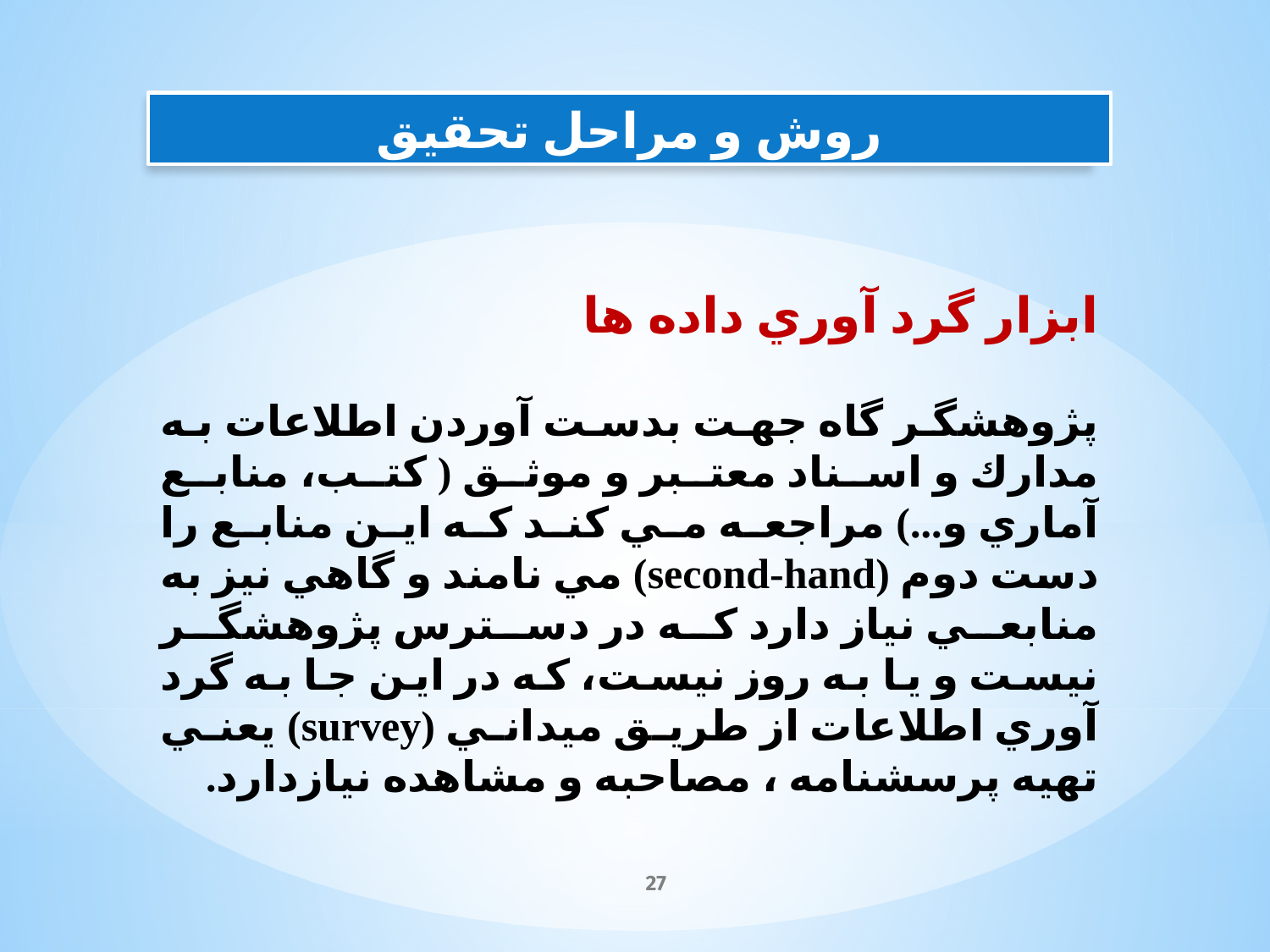

روش و مراحل تحقیق
ابزار گرد آوري داده ها
پژوهشگر گاه جهت بدست آوردن اطلاعات به مدارك و اسناد معتبر و موثق ( كتب، منابع آماري و...) مراجعه مي كند كه اين منابع را دست دوم (second-hand) مي نامند و گاهي نيز به منابعي نياز دارد كه در دسترس پژوهشگر نيست و يا به روز نيست، كه در اين جا به گرد آوري اطلاعات از طريق ميداني (survey) يعني تهيه پرسشنامه ، مصاحبه و مشاهده نيازدارد.
27